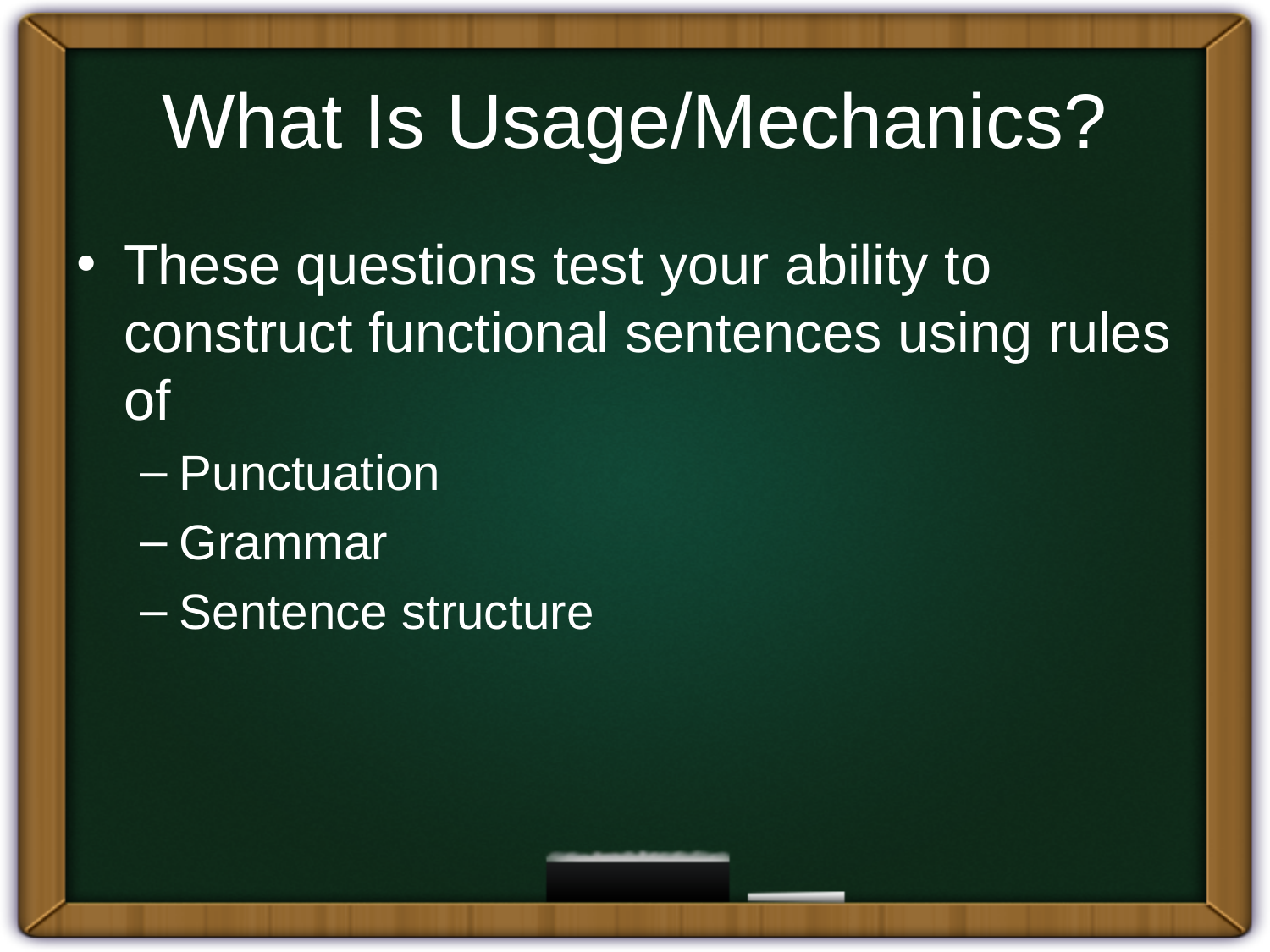

# What Is Usage/Mechanics?
These questions test your ability to construct functional sentences using rules of
Punctuation
Grammar
Sentence structure